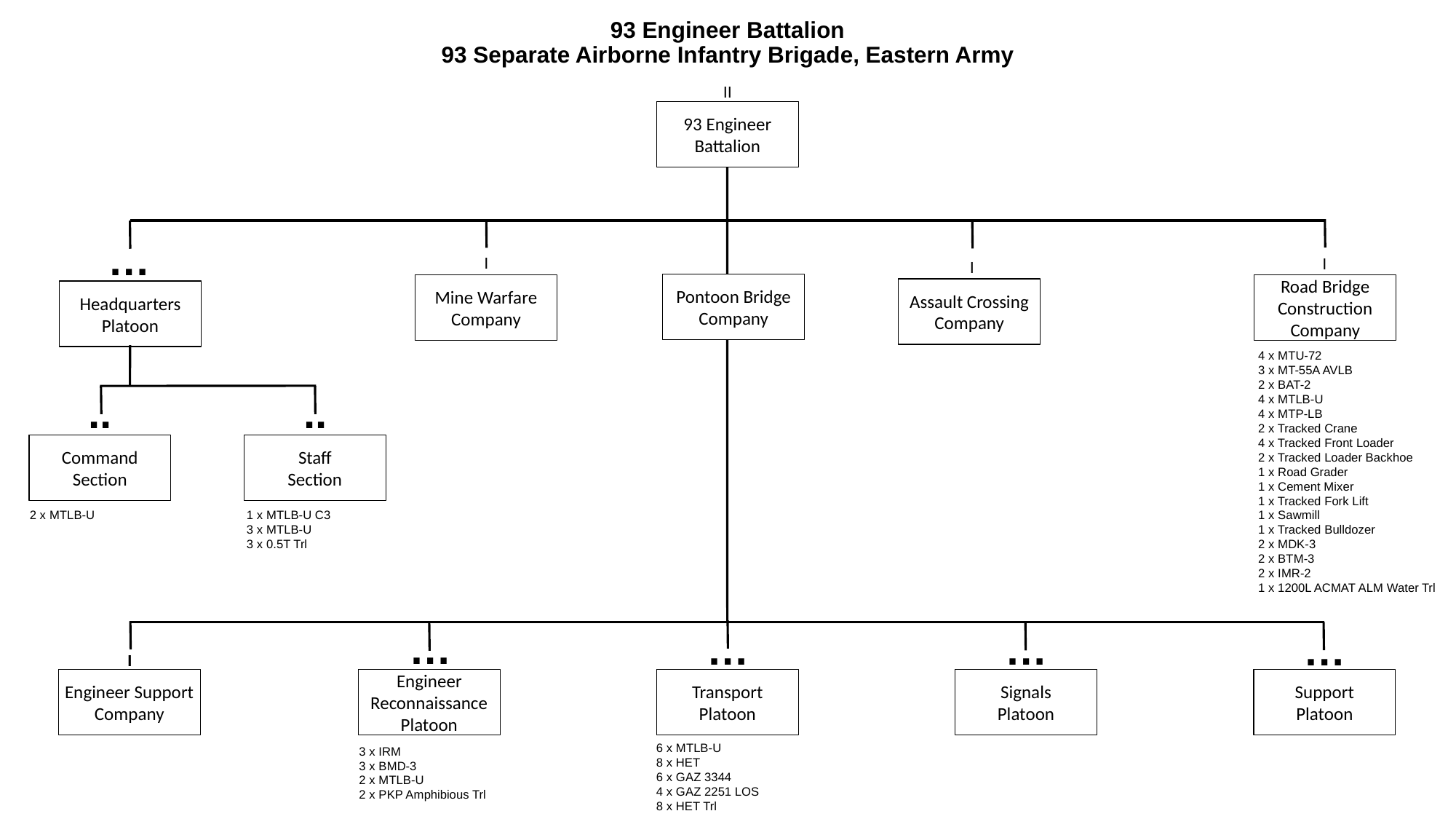

# 93 Engineer Battalion 93 Separate Airborne Infantry Brigade, Eastern Army
II
93 Engineer
Battalion
…
I
I
I
Pontoon Bridge Company
Mine Warfare
Company
Road Bridge Construction
Company
Assault Crossing
Company
Headquarters
Platoon
4 x MTU-72
3 x MT-55A AVLB
2 x BAT-2
4 x MTLB-U
4 x MTP-LB
2 x Tracked Crane
4 x Tracked Front Loader
2 x Tracked Loader Backhoe
1 x Road Grader
1 x Cement Mixer
1 x Tracked Fork Lift
1 x Sawmill
1 x Tracked Bulldozer
2 x MDK-3
2 x BTM-3
2 x IMR-2
1 x 1200L ACMAT ALM Water Trl
..
..
Command
Section
Staff
Section
2 x MTLB-U
1 x MTLB-U C3
3 x MTLB-U
3 x 0.5T Trl
…
…
…
…
I
Engineer Support Company
Engineer Reconnaissance Platoon
Signals
Platoon
Transport
Platoon
Support
Platoon
6 x MTLB-U
8 x HET
6 x GAZ 3344
4 x GAZ 2251 LOS
8 x HET Trl
3 x IRM
3 x BMD-3
2 x MTLB-U
2 x PKP Amphibious Trl